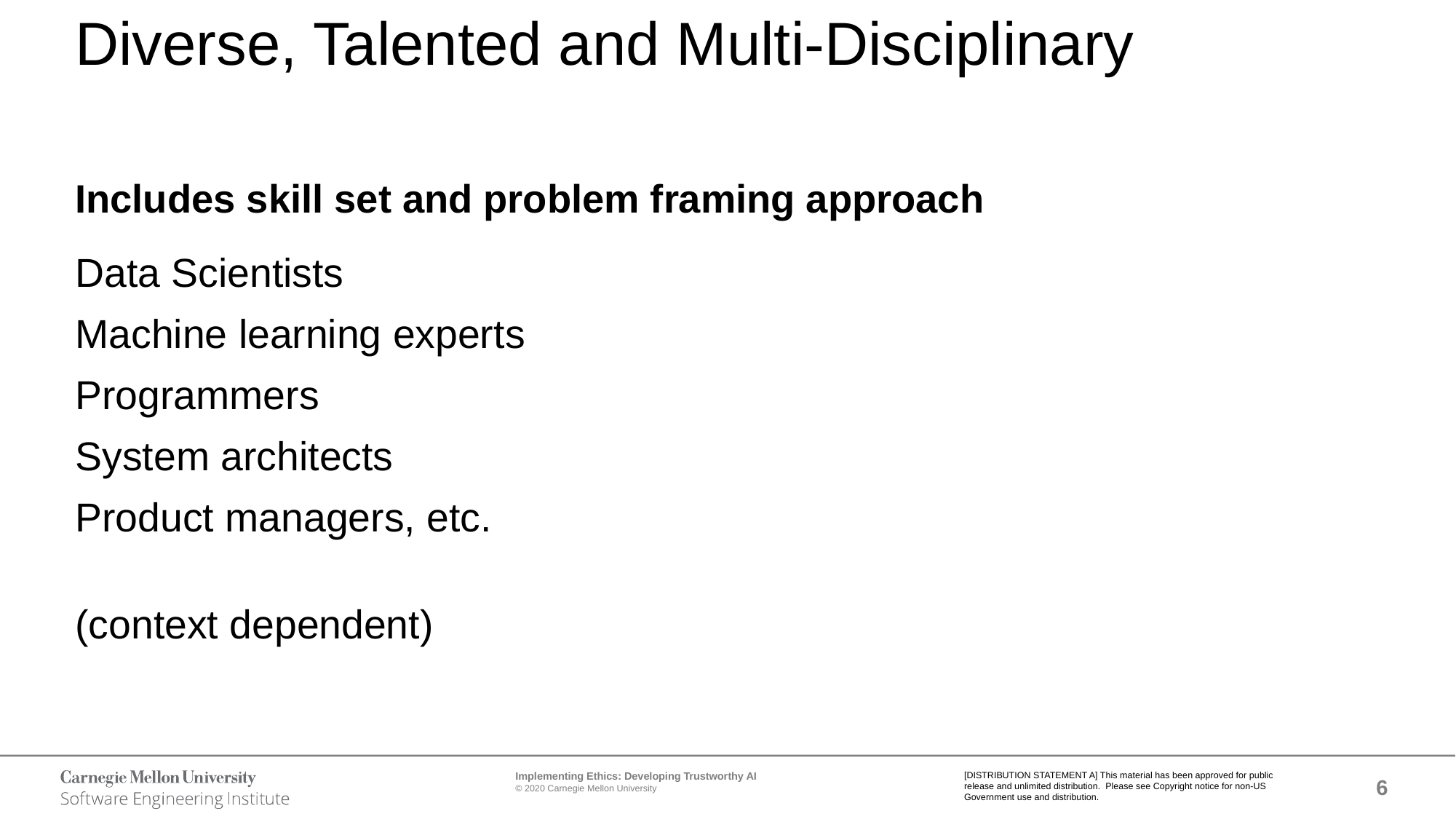

# Diverse, Talented and Multi-Disciplinary
Includes skill set and problem framing approach
Data Scientists
Machine learning experts
Programmers
System architects
Product managers, etc.
(context dependent)